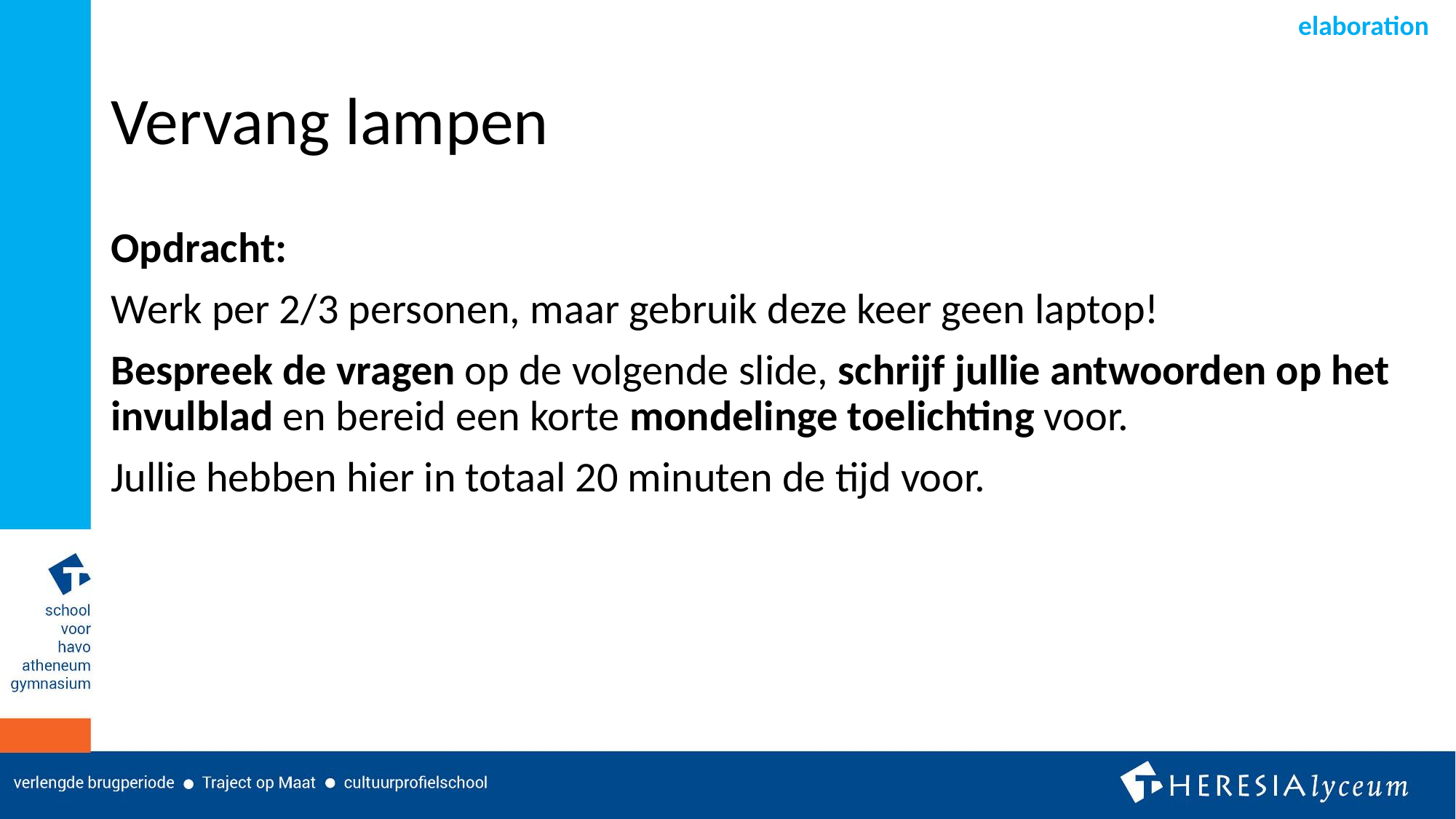

elaboration
# Vervang lampen
Opdracht:
Werk per 2/3 personen, maar gebruik deze keer geen laptop!
Bespreek de vragen op de volgende slide, schrijf jullie antwoorden op het invulblad en bereid een korte mondelinge toelichting voor.
Jullie hebben hier in totaal 20 minuten de tijd voor.